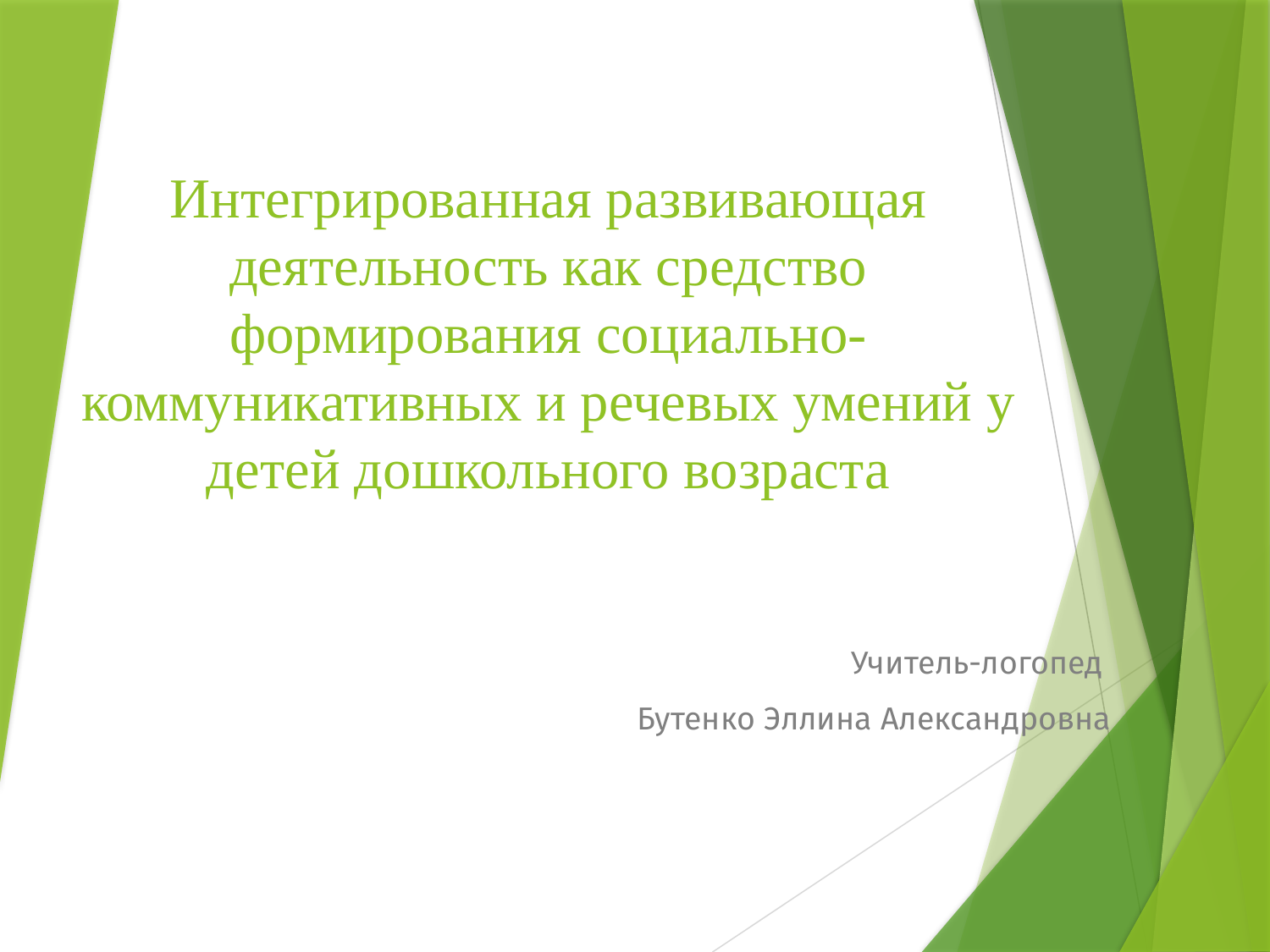

# Интегрированная развивающая деятельность как средство формирования социально-коммуникативных и речевых умений у детей дошкольного возраста
Учитель-логопед
Бутенко Эллина Александровна